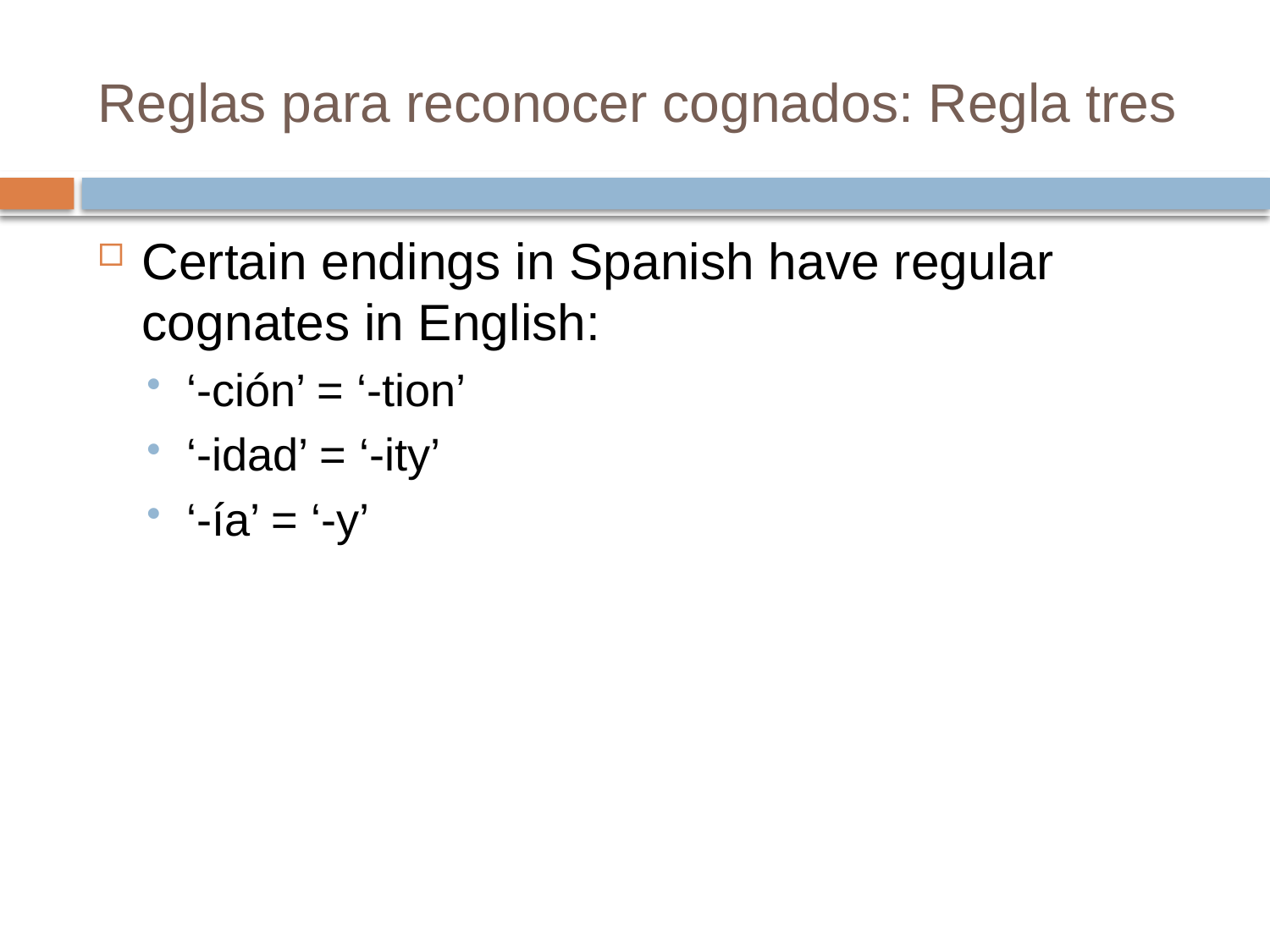

# Reglas para reconocer cognados: Regla tres
Certain endings in Spanish have regular cognates in English:
‘-ción’ = ‘-tion’
‘-idad’ = ‘-ity’
‘-ía’ = ‘-y’